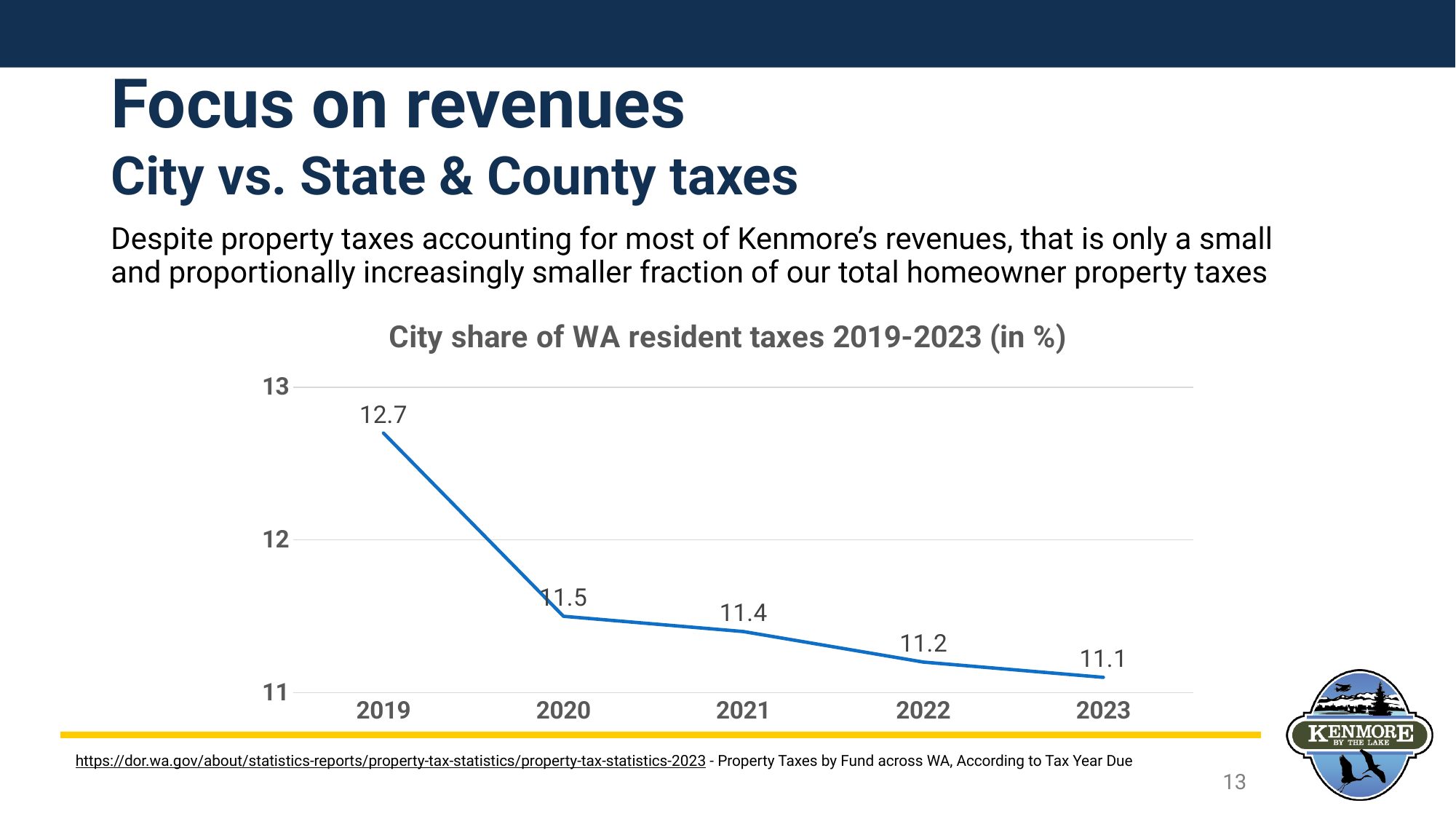

# Focus on revenues
City vs. State & County taxes
Despite property taxes accounting for most of Kenmore’s revenues, that is only a small and proportionally increasingly smaller fraction of our total homeowner property taxes

### Chart: City share of WA resident taxes 2019-2023 (in %)

| Category | Series 1 | Series 2 | Series 3 |
|---|---|---|---|
| 2019 | 12.7 | None | None |
| 2020 | 11.5 | None | None |
| 2021 | 11.4 | None | None |
| 2022 | 11.2 | None | None |
| 2023 | 11.1 | None | None |
https://dor.wa.gov/about/statistics-reports/property-tax-statistics/property-tax-statistics-2023 - Property Taxes by Fund across WA, According to Tax Year Due
13